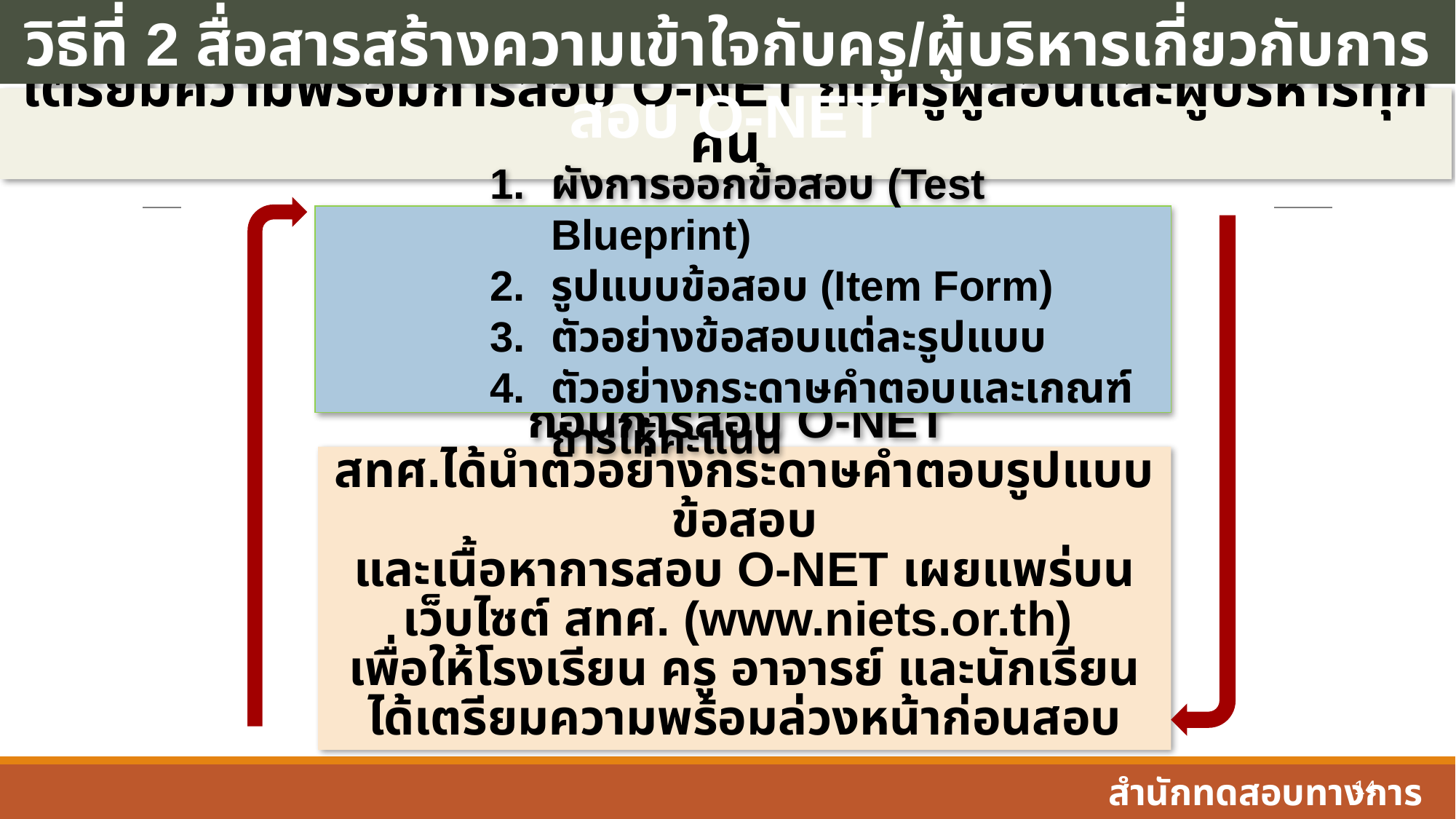

วิธีที่ 2 สื่อสารสร้างความเข้าใจกับครู/ผู้บริหารเกี่ยวกับการสอบ O-NET
เตรียมความพร้อมการสอบ O-NET กับครูผู้สอนและผู้บริหารทุกคน

ผังการออกข้อสอบ (Test Blueprint)
รูปแบบข้อสอบ (Item Form)
ตัวอย่างข้อสอบแต่ละรูปแบบ
ตัวอย่างกระดาษคำตอบและเกณฑ์การให้คะแนน

ก่อนการสอบ O-NET
สทศ.ได้นำตัวอย่างกระดาษคำตอบรูปแบบข้อสอบ
และเนื้อหาการสอบ O-NET เผยแพร่บนเว็บไซต์ สทศ. (www.niets.or.th)
เพื่อให้โรงเรียน ครู อาจารย์ และนักเรียน
ได้เตรียมความพร้อมล่วงหน้าก่อนสอบ
สำนักทดสอบทางการศึกษา สพฐ.
14